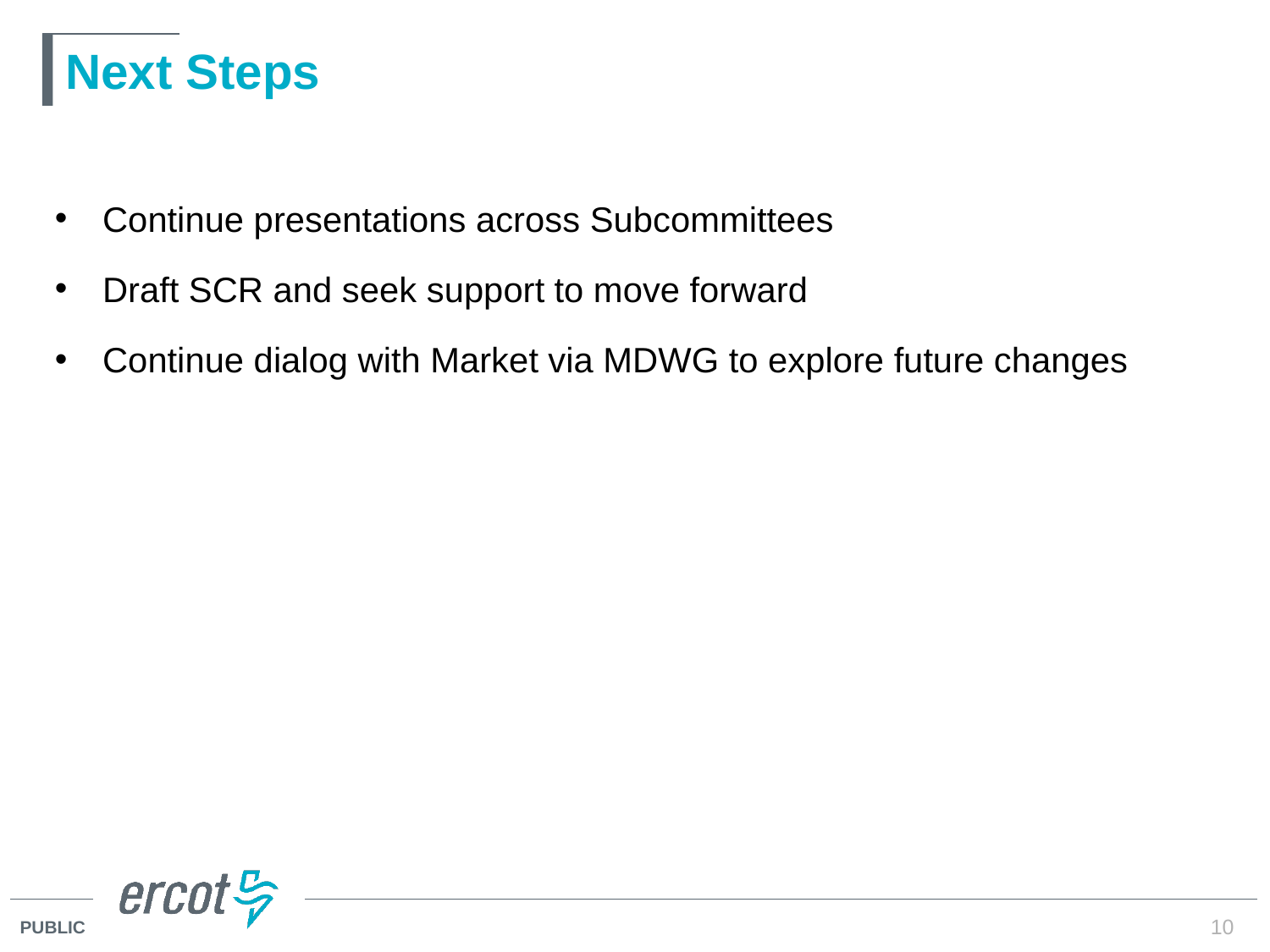

# Next Steps
Continue presentations across Subcommittees
Draft SCR and seek support to move forward
Continue dialog with Market via MDWG to explore future changes
10